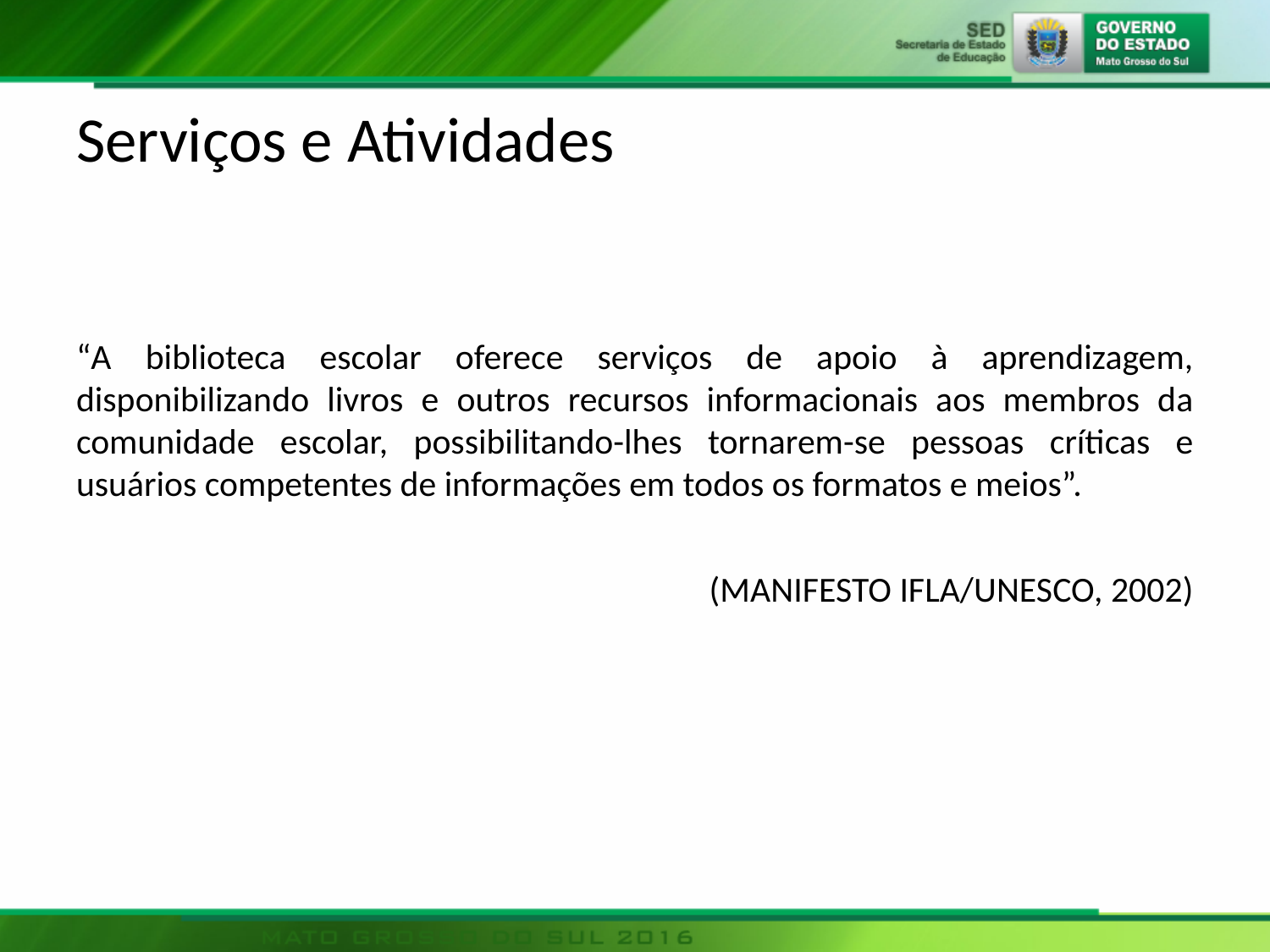

# Serviços e Atividades

“A biblioteca escolar oferece serviços de apoio à aprendizagem, disponibilizando livros e outros recursos informacionais aos membros da comunidade escolar, possibilitando-lhes tornarem-se pessoas críticas e usuários competentes de informações em todos os formatos e meios”.

(MANIFESTO IFLA/UNESCO, 2002)